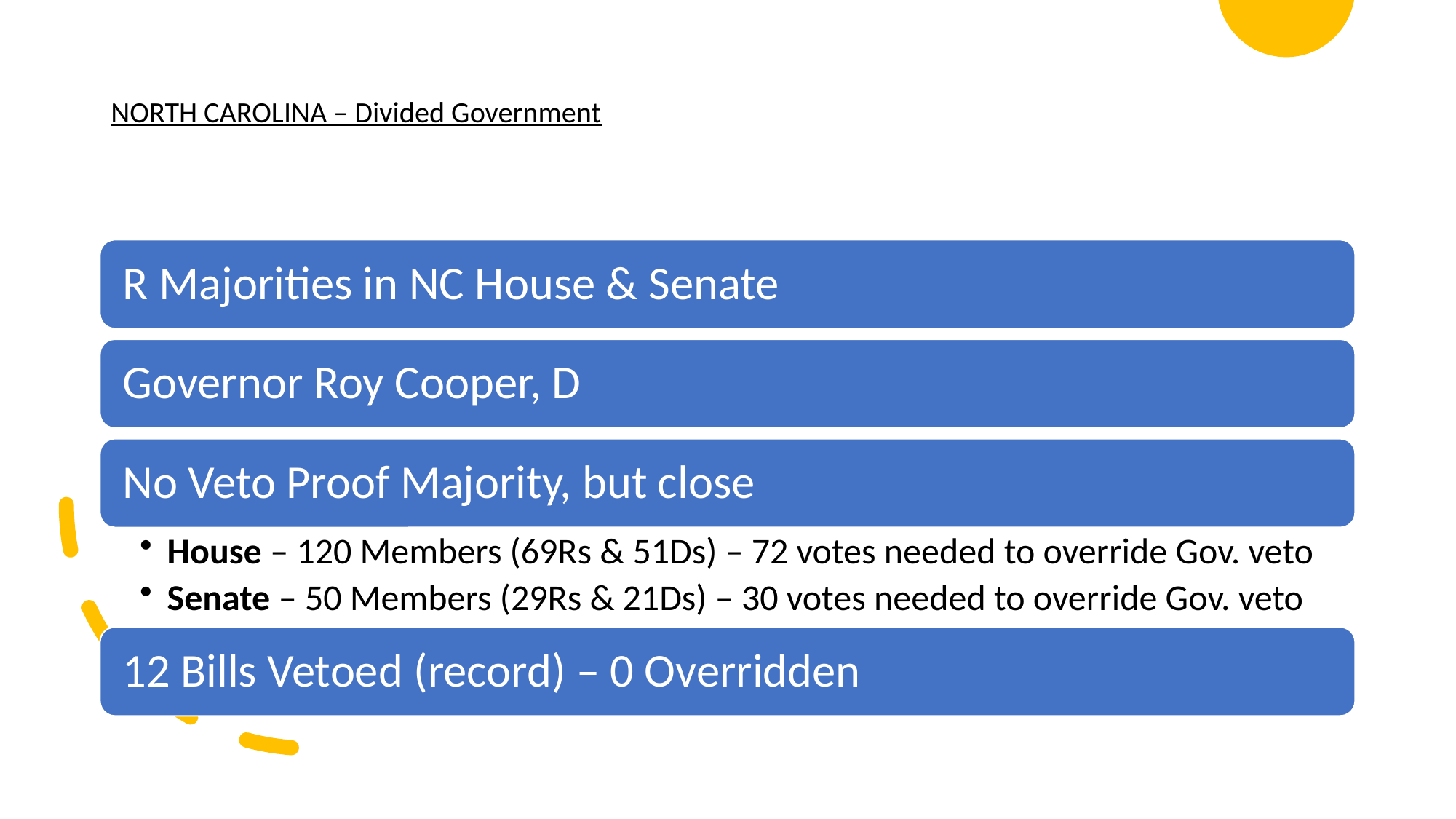

# NORTH CAROLINA – Divided Government
R Majorities in NC House & Senate
Governor Roy Cooper, D
No Veto Proof Majority, but close
House – 120 Members (69Rs & 51Ds) – 72 votes needed to override Gov. veto
Senate – 50 Members (29Rs & 21Ds) – 30 votes needed to override Gov. veto
12 Bills Vetoed (record) – 0 Overridden